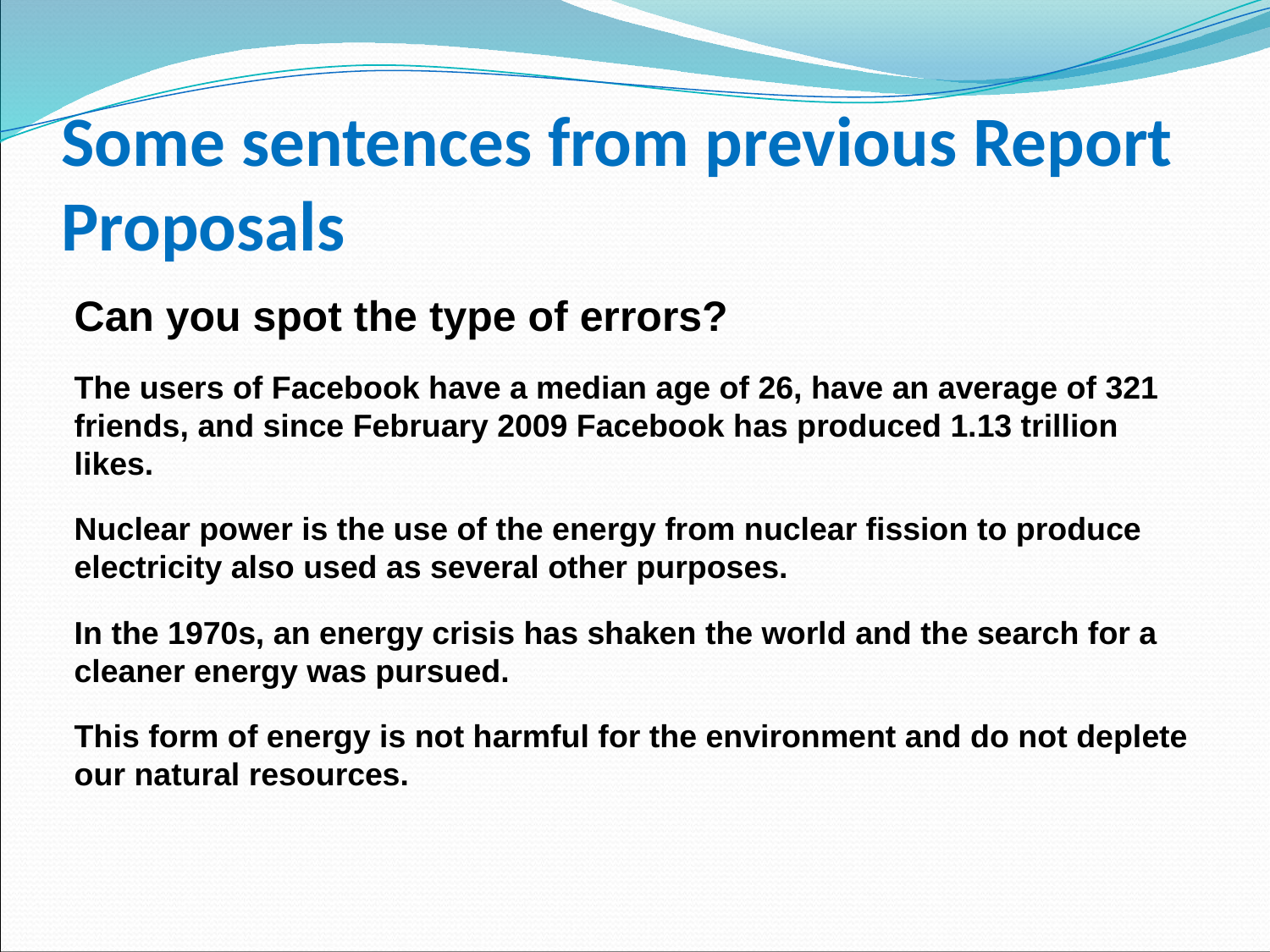

# Some sentences from previous Report Proposals
Can you spot the type of errors?
The users of Facebook have a median age of 26, have an average of 321 friends, and since February 2009 Facebook has produced 1.13 trillion likes.
Nuclear power is the use of the energy from nuclear fission to produce electricity also used as several other purposes.
In the 1970s, an energy crisis has shaken the world and the search for a cleaner energy was pursued.
This form of energy is not harmful for the environment and do not deplete our natural resources.